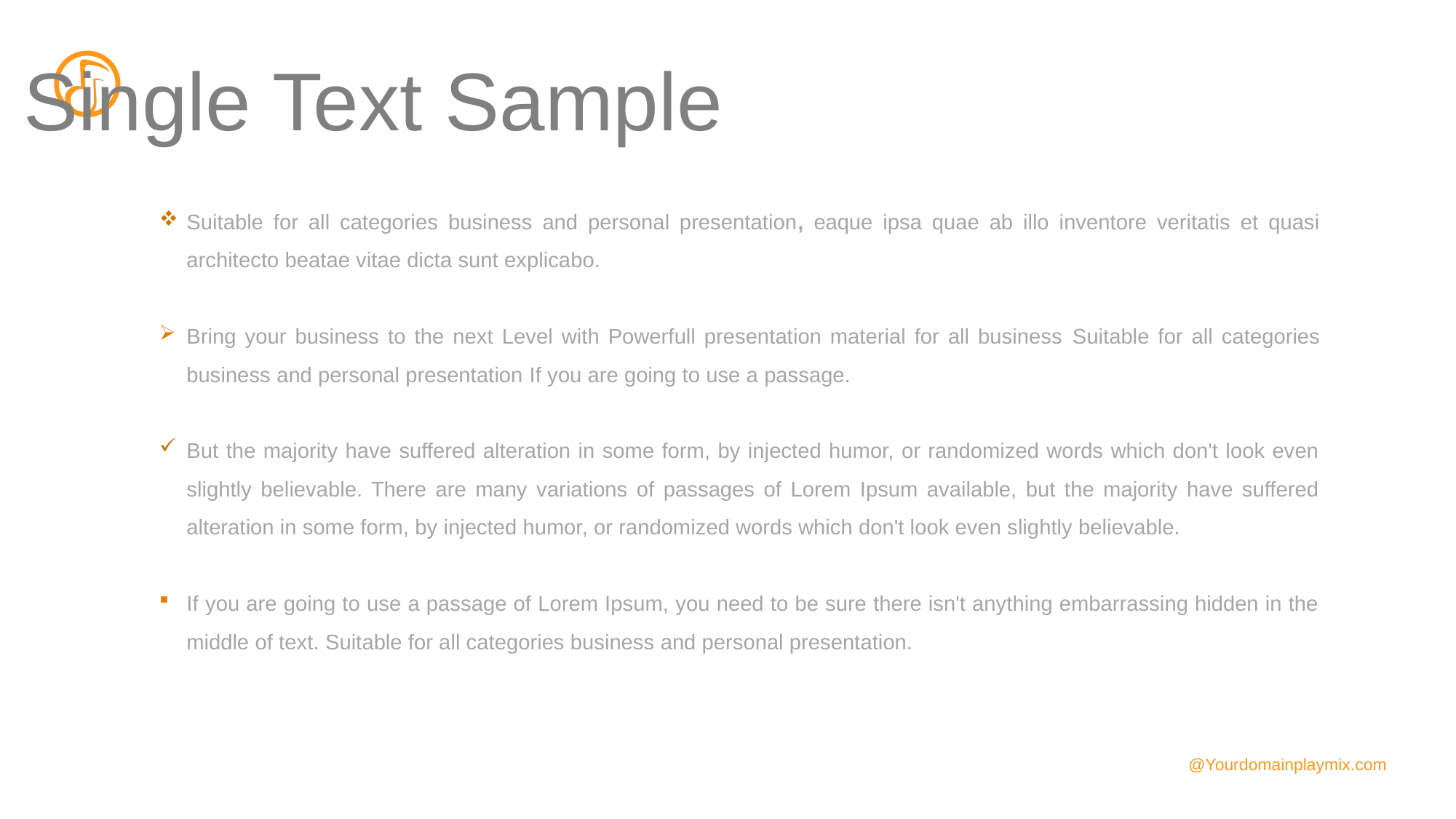

Single Text Sample
Suitable for all categories business and personal presentation, eaque ipsa quae ab illo inventore veritatis et quasi architecto beatae vitae dicta sunt explicabo.

Bring your business to the next Level with Powerfull presentation material for all business Suitable for all categories business and personal presentation If you are going to use a passage.

But the majority have suffered alteration in some form, by injected humor, or randomized words which don't look even slightly believable. There are many variations of passages of Lorem Ipsum available, but the majority have suffered alteration in some form, by injected humor, or randomized words which don't look even slightly believable.

If you are going to use a passage of Lorem Ipsum, you need to be sure there isn't anything embarrassing hidden in the middle of text. Suitable for all categories business and personal presentation.